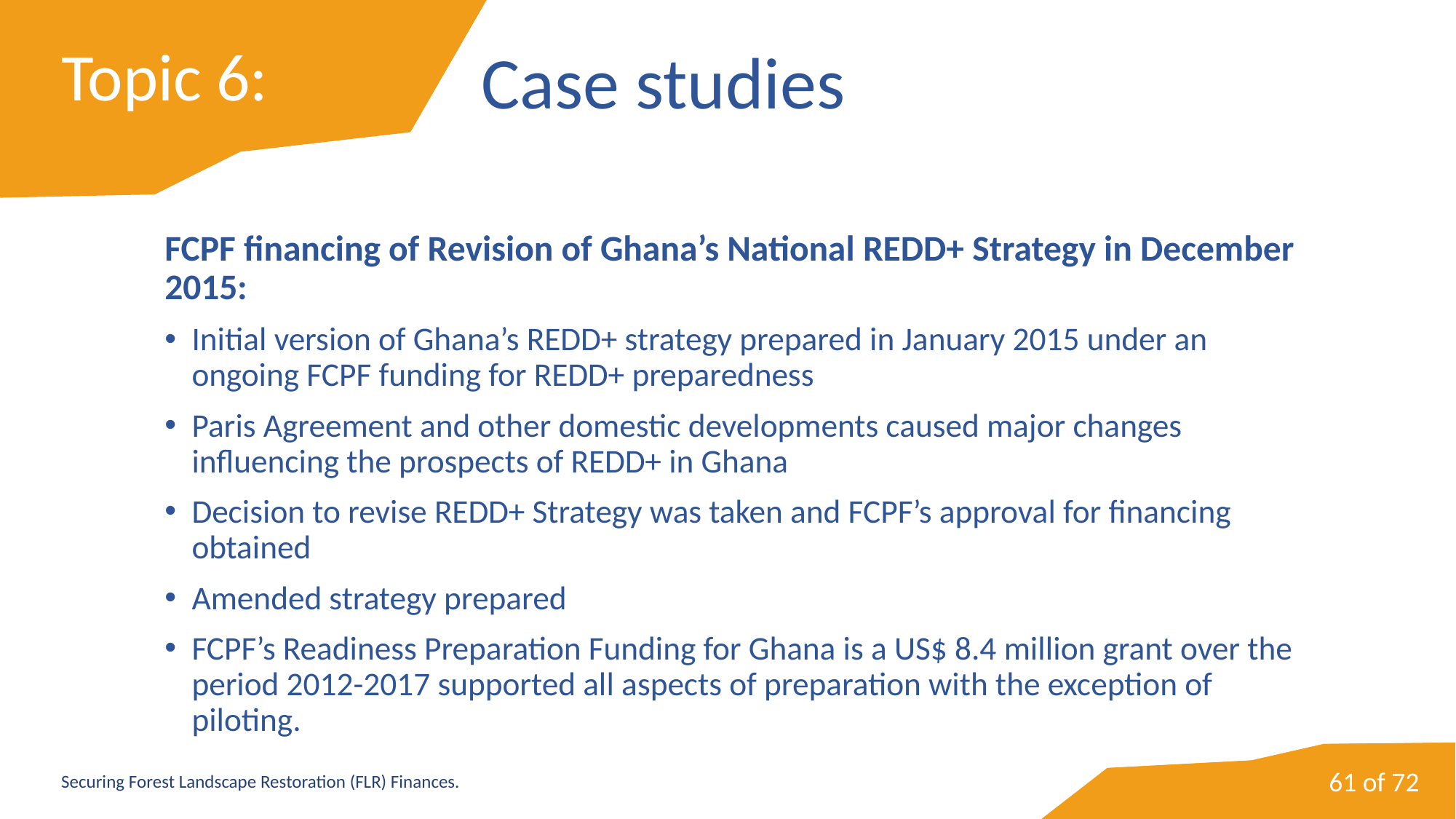

# Topic 6:
Case studies
FCPF financing of Revision of Ghana’s National REDD+ Strategy in December 2015:
Initial version of Ghana’s REDD+ strategy prepared in January 2015 under an ongoing FCPF funding for REDD+ preparedness
Paris Agreement and other domestic developments caused major changes influencing the prospects of REDD+ in Ghana
Decision to revise REDD+ Strategy was taken and FCPF’s approval for financing obtained
Amended strategy prepared
FCPF’s Readiness Preparation Funding for Ghana is a US$ 8.4 million grant over the period 2012-2017 supported all aspects of preparation with the exception of piloting.

61 of 72

Securing Forest Landscape Restoration (FLR) Finances.